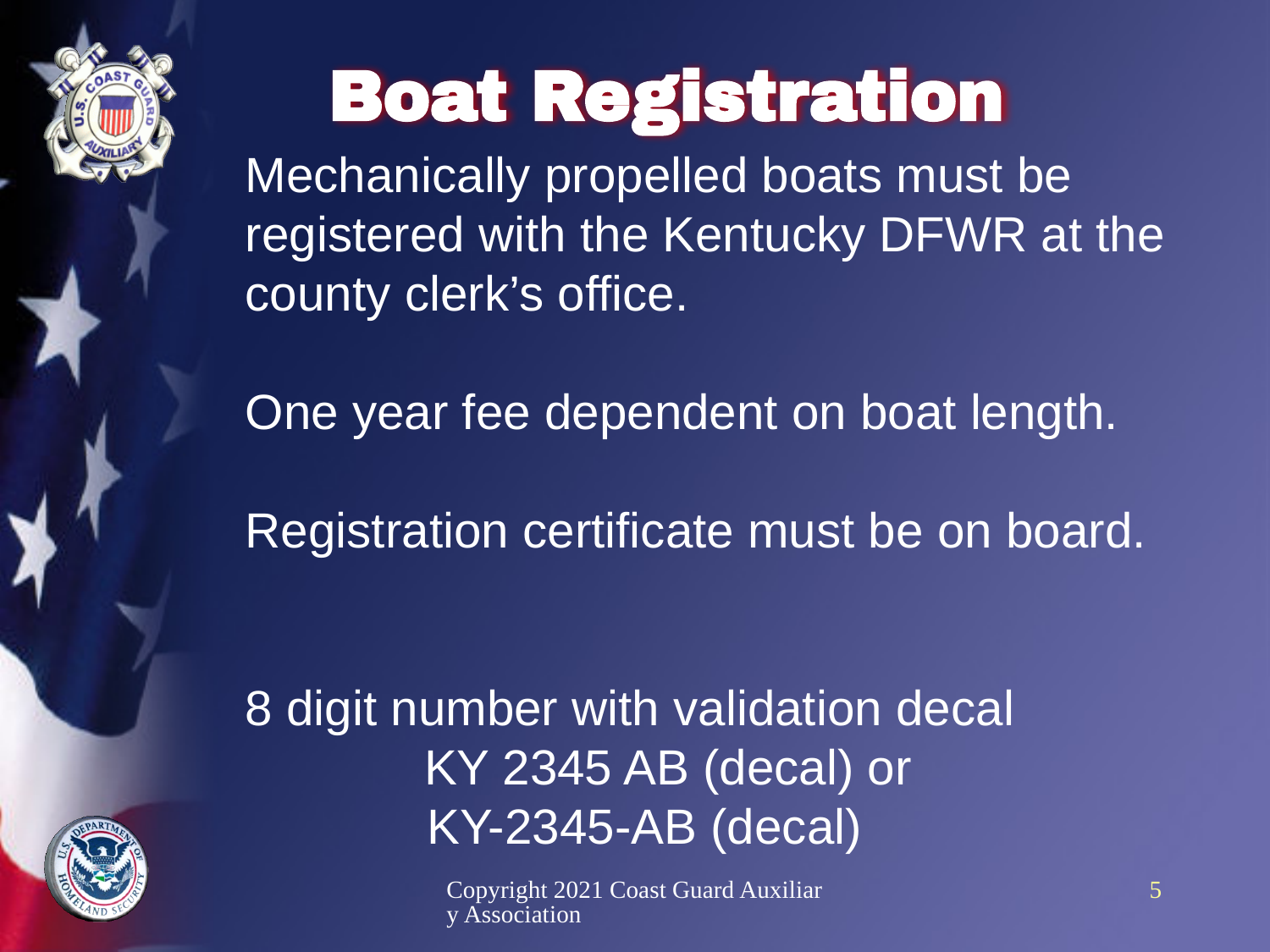

# Boat Registration
Mechanically propelled boats must be registered with the Kentucky DFWR at the county clerk’s office.

One year fee dependent on boat length.

Registration certificate must be on board.

8 digit number with validation decal
             KY 2345 AB (decal) or
	    KY-2345-AB (decal)
Copyright 2021 Coast Guard Auxiliary Association
5